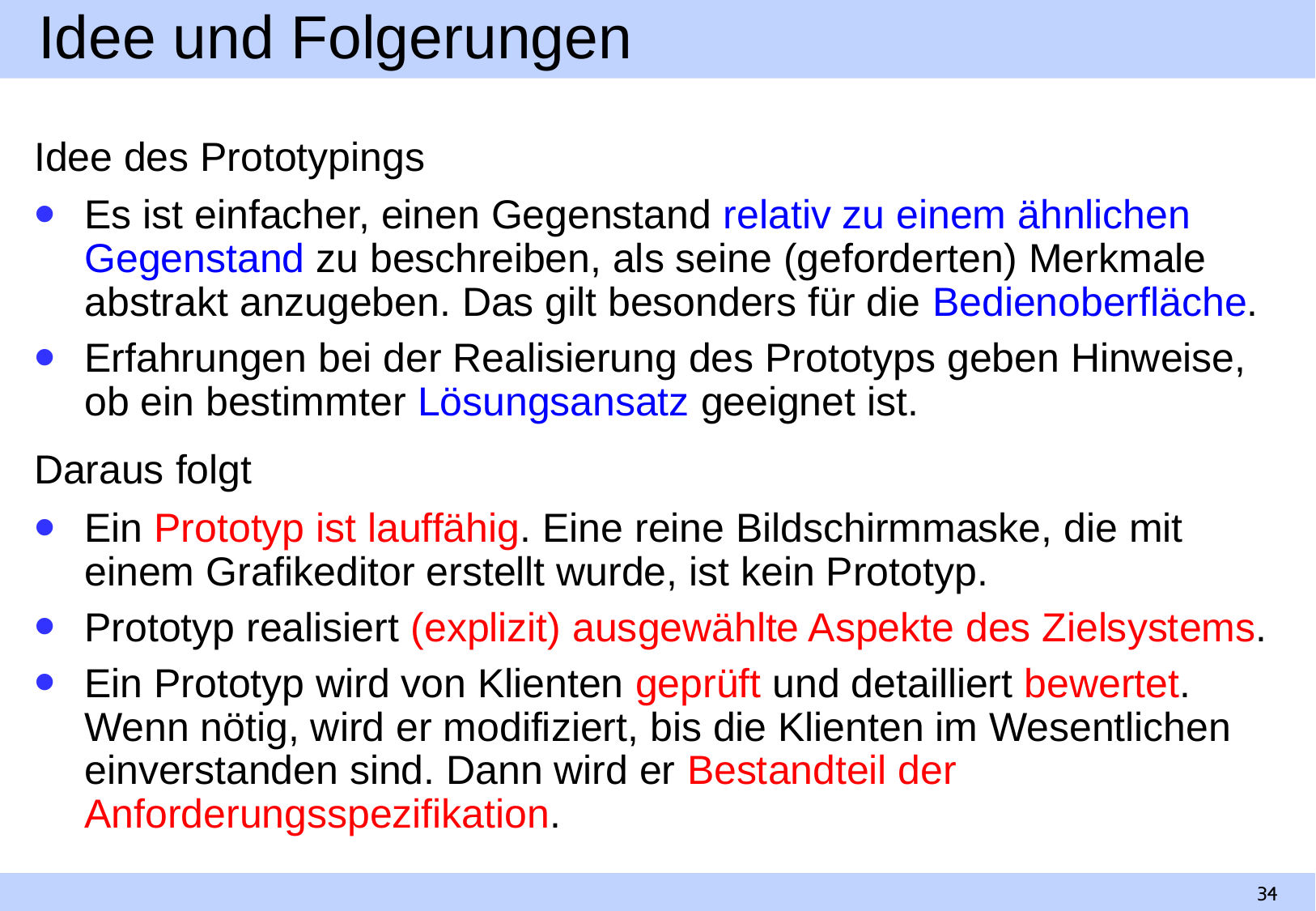

# Idee und Folgerungen
Idee des Prototypings
Es ist einfacher, einen Gegenstand relativ zu einem ähnlichen Gegenstand zu beschreiben, als seine (geforderten) Merkmale abstrakt anzugeben. Das gilt besonders für die Bedienoberfläche.
Erfahrungen bei der Realisierung des Prototyps geben Hinweise, ob ein bestimmter Lösungsansatz geeignet ist.
Daraus folgt
Ein Prototyp ist lauffähig. Eine reine Bildschirmmaske, die mit einem Grafikeditor erstellt wurde, ist kein Prototyp.
Prototyp realisiert (explizit) ausgewählte Aspekte des Zielsystems.
Ein Prototyp wird von Klienten geprüft und detailliert bewertet. Wenn nötig, wird er modifiziert, bis die Klienten im Wesentlichen einverstanden sind. Dann wird er Bestandteil der Anforderungsspezifikation.

34